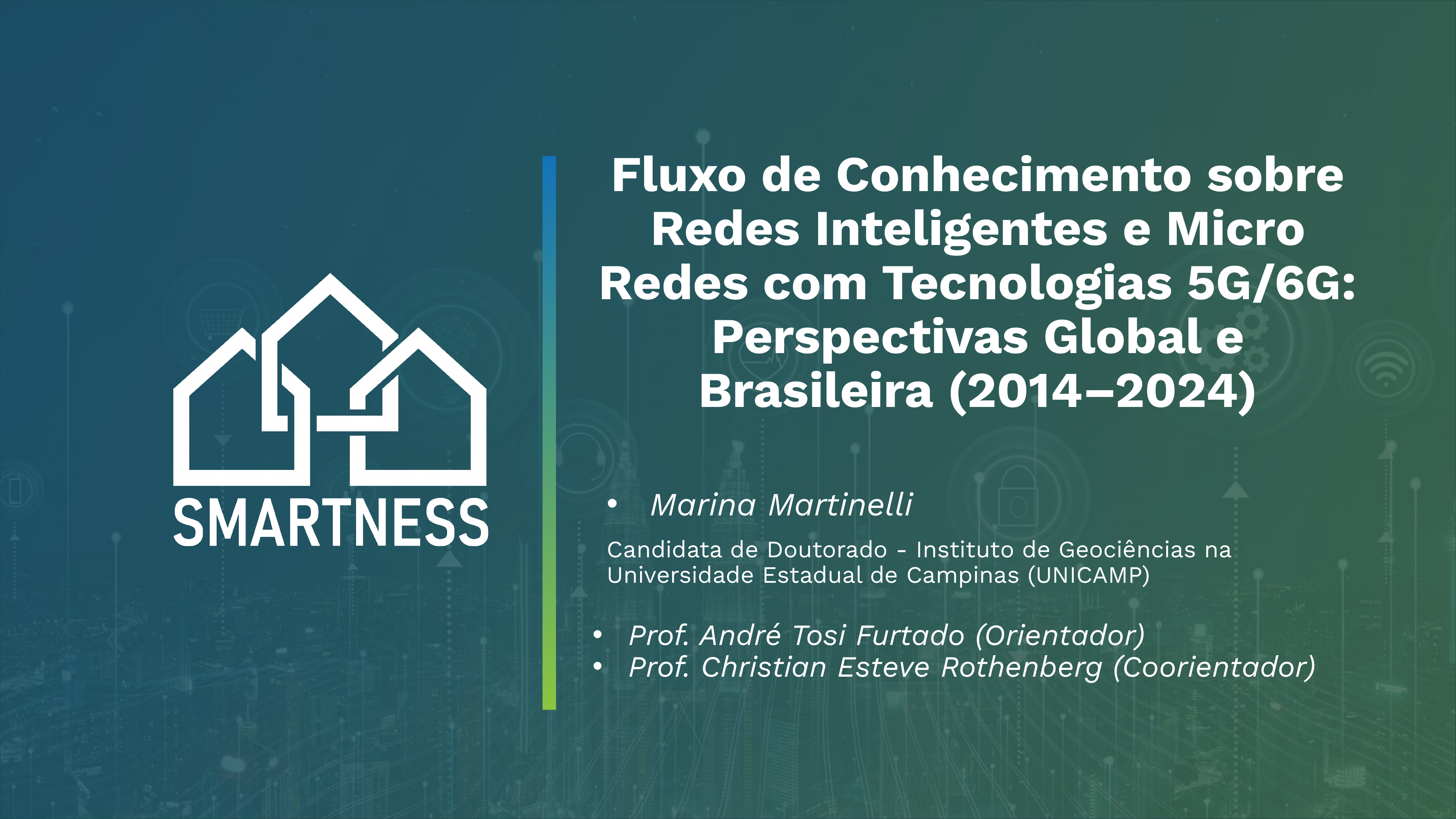

# Fluxo de Conhecimento sobre Redes Inteligentes e Micro Redes com Tecnologias 5G/6G: Perspectivas Global e Brasileira (2014–2024)
Marina Martinelli
Candidata de Doutorado - Instituto de Geociências na Universidade Estadual de Campinas (UNICAMP)

Prof. André Tosi Furtado (Orientador)
Prof. Christian Esteve Rothenberg (Coorientador)